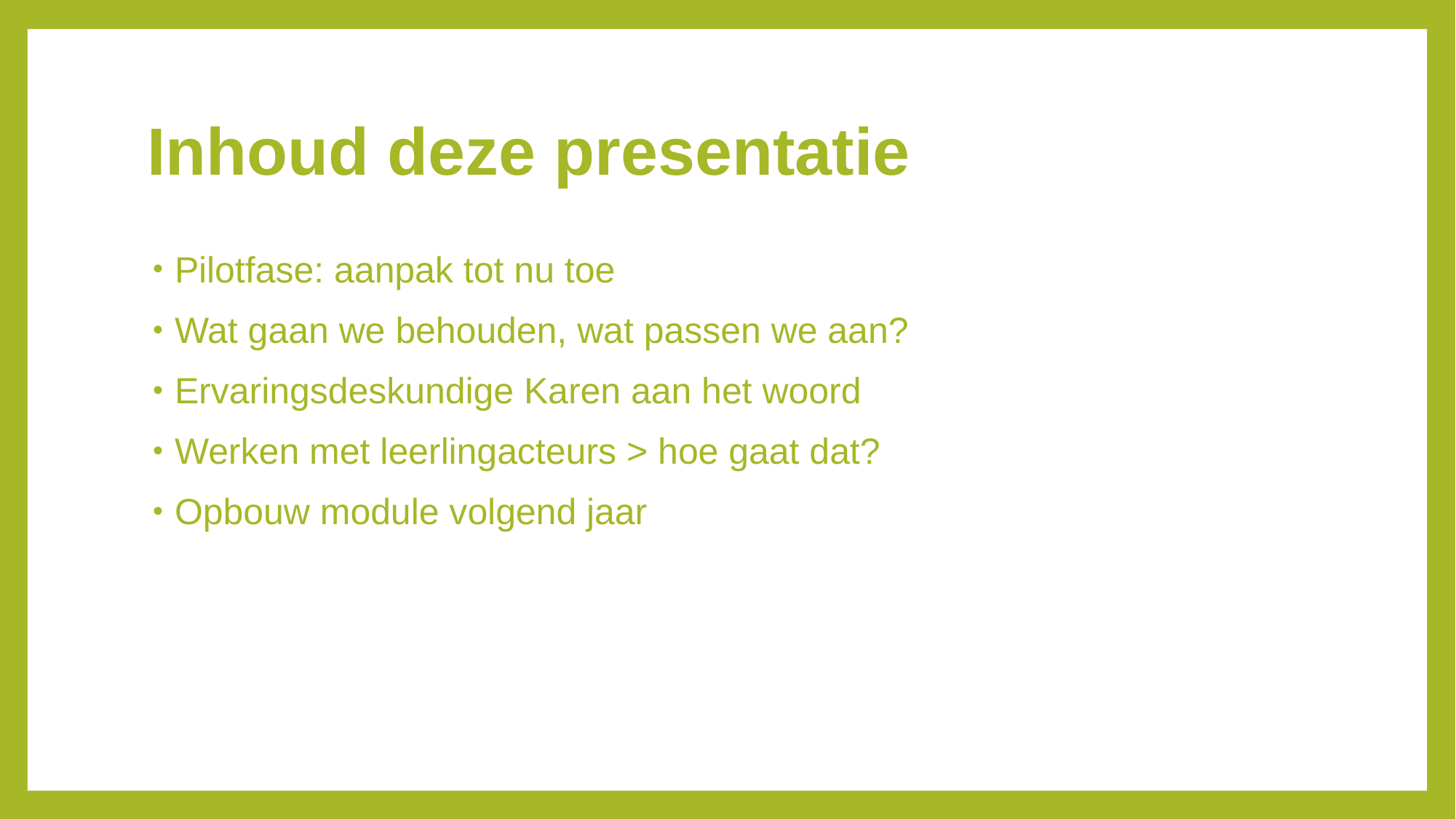

# Inhoud deze presentatie
Pilotfase: aanpak tot nu toe
Wat gaan we behouden, wat passen we aan?
Ervaringsdeskundige Karen aan het woord
Werken met leerlingacteurs > hoe gaat dat?
Opbouw module volgend jaar